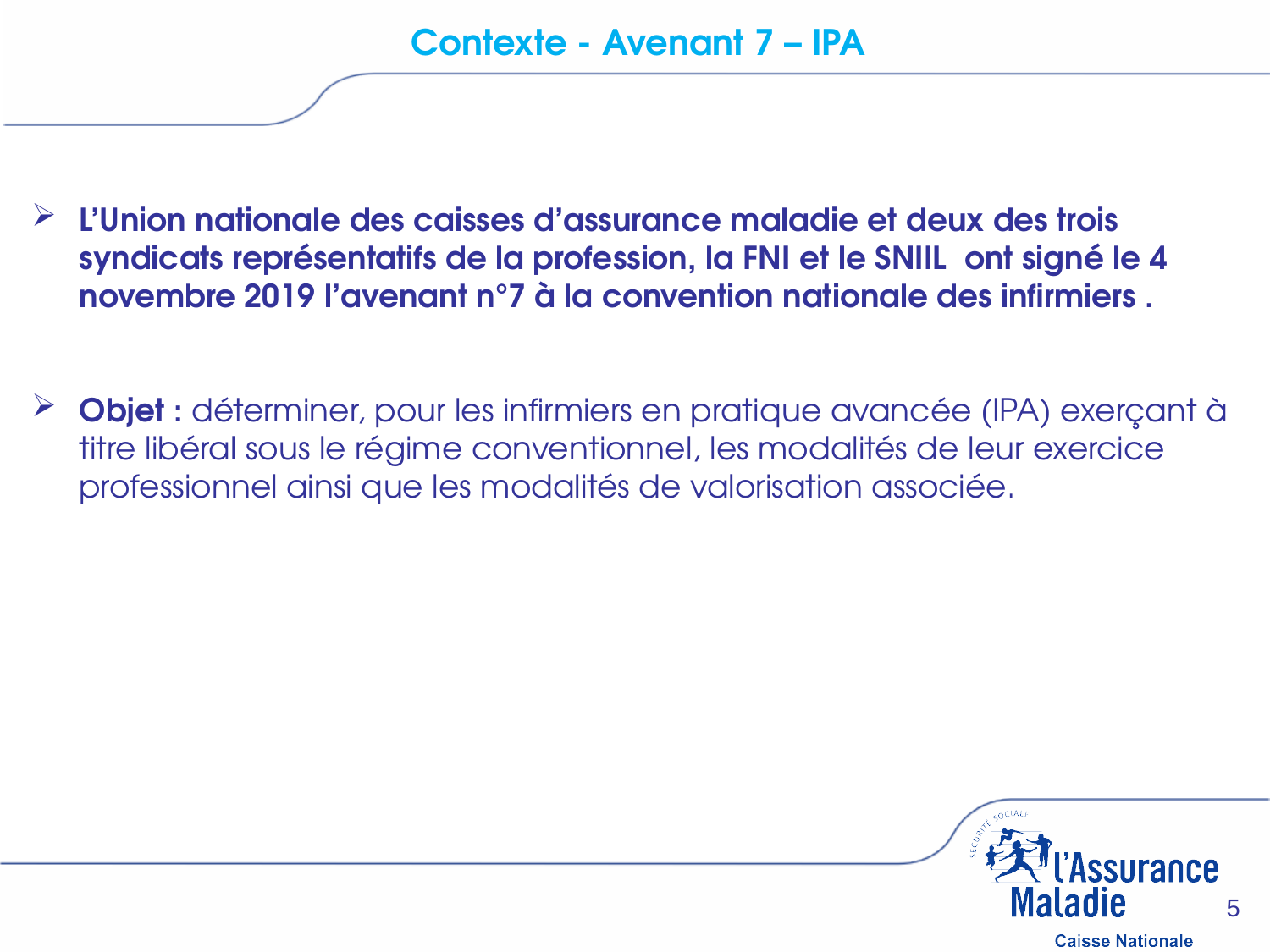

# Contexte - Avenant 7 – IPA

L’Union nationale des caisses d’assurance maladie et deux des trois syndicats représentatifs de la profession, la FNI et le SNIIL  ont signé le 4 novembre 2019 l’avenant n°7 à la convention nationale des infirmiers .

Objet : déterminer, pour les infirmiers en pratique avancée (IPA) exerçant à titre libéral sous le régime conventionnel, les modalités de leur exercice professionnel ainsi que les modalités de valorisation associée.

5